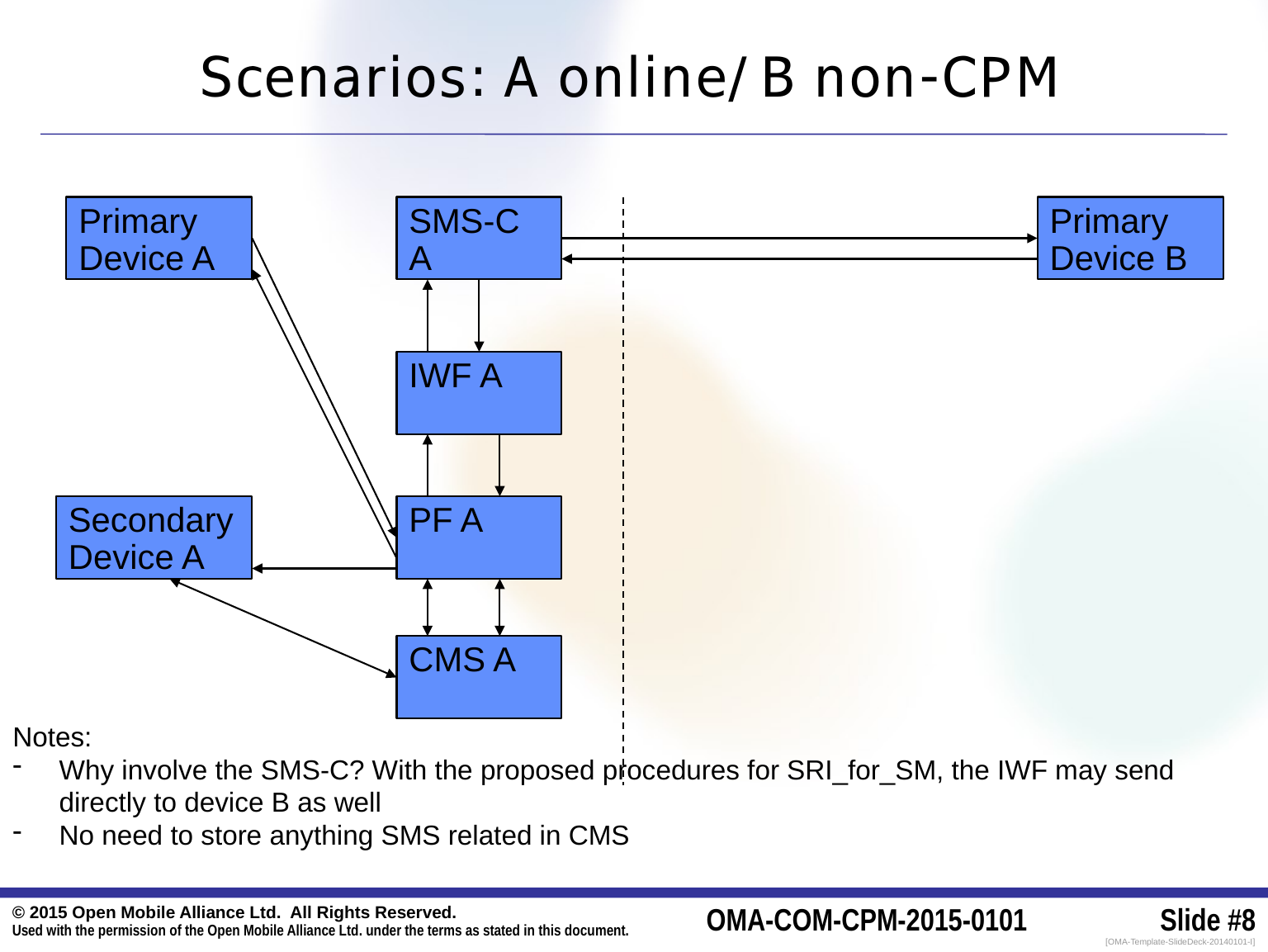

# Scenarios: A online/B non-CPM
Primary Device A
SMS-C A
Primary Device B
IWF A
Secondary Device A
PF A
CMS A
Notes:
Why involve the SMS-C? With the proposed procedures for SRI_for_SM, the IWF may send directly to device B as well
No need to store anything SMS related in CMS